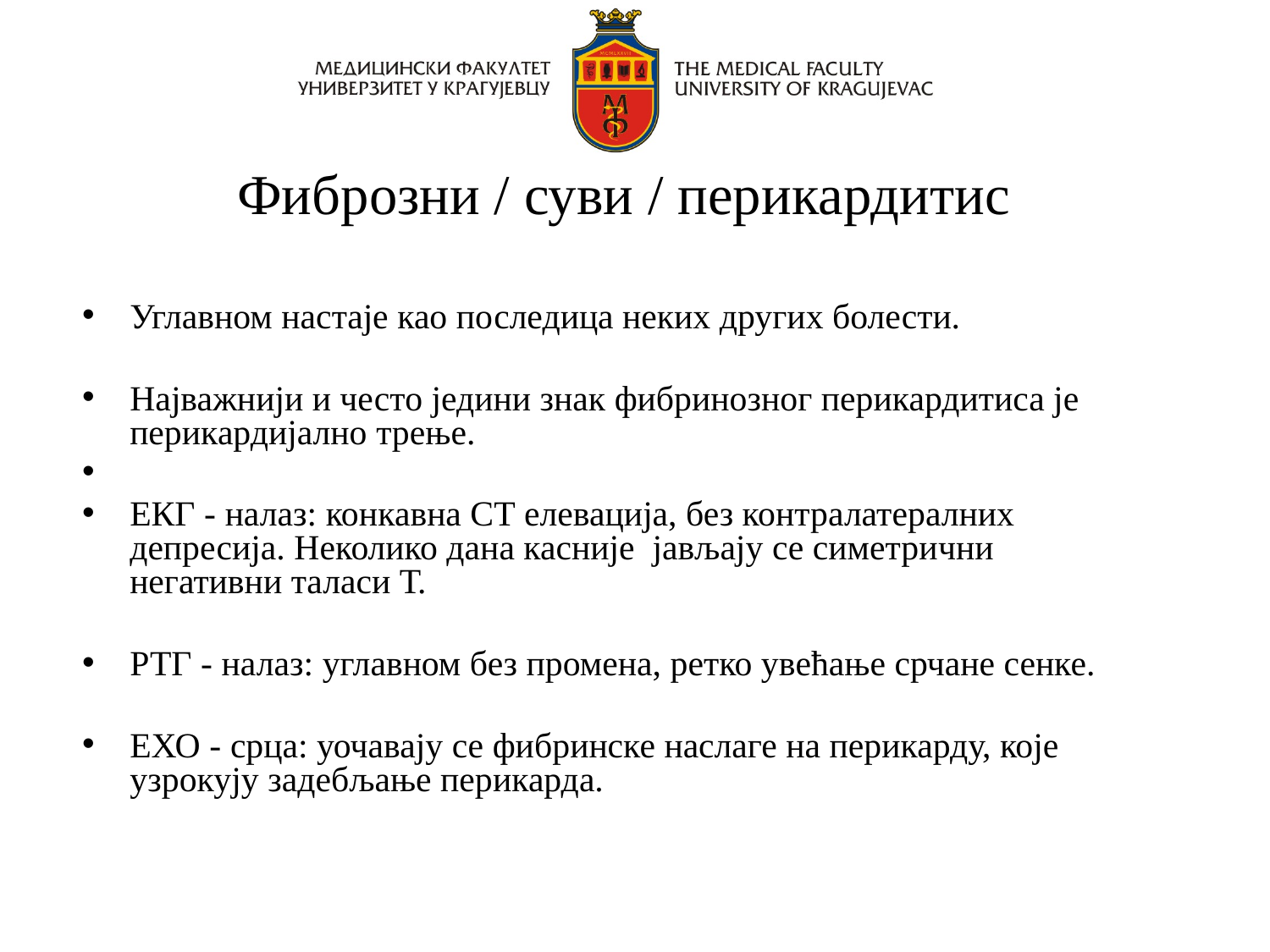

Фиброзни / суви / перикардитис

Углавном настаје као последица неких других болести.

Најважнији и често једини знак фибринозног перикардитиса је перикардијално трење.

ЕКГ - налаз: конкавна СТ елевација, без контралатералних депресија. Неколико дана касније  јављају се симетрични негативни таласи Т.

РТГ - налаз: углавном без промена, ретко увећање срчане сенке.

ЕХО - срца: уочавају се фибринске наслаге на перикарду, које узрокују задебљање перикарда.